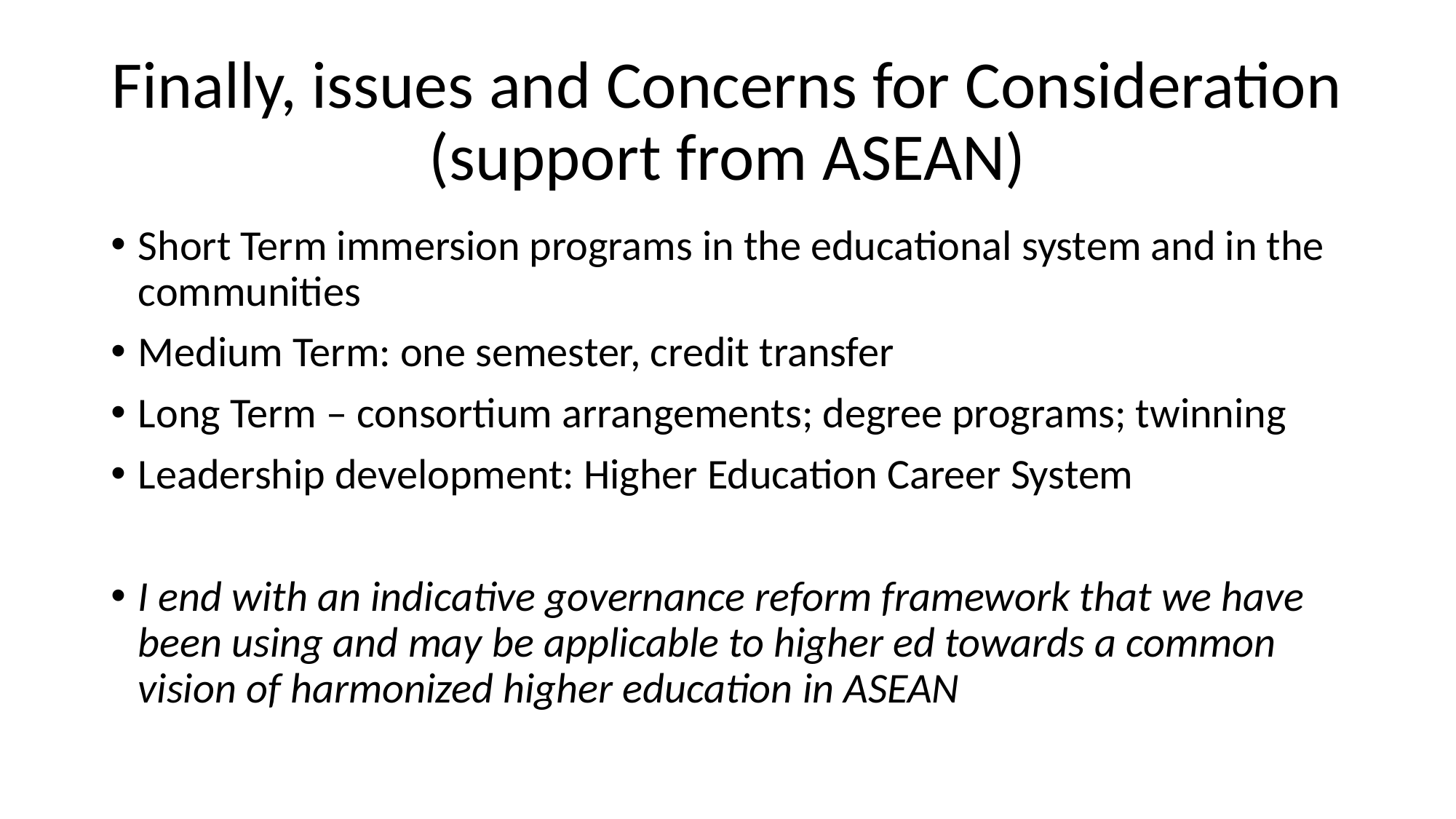

# Finally, issues and Concerns for Consideration (support from ASEAN)
Short Term immersion programs in the educational system and in the communities
Medium Term: one semester, credit transfer
Long Term – consortium arrangements; degree programs; twinning
Leadership development: Higher Education Career System

I end with an indicative governance reform framework that we have been using and may be applicable to higher ed towards a common vision of harmonized higher education in ASEAN